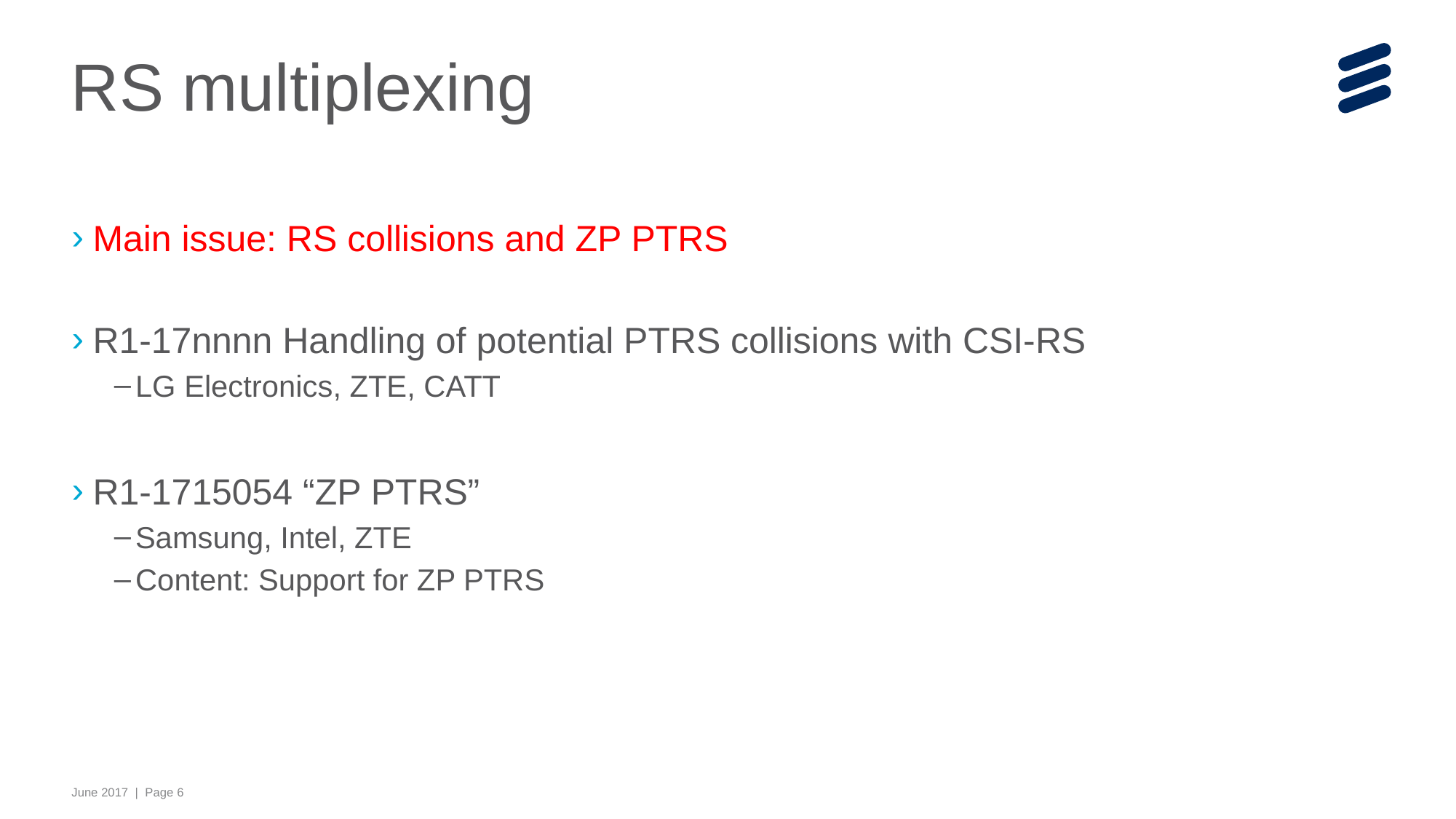

# RS multiplexing
Main issue: RS collisions and ZP PTRS

R1-17nnnn Handling of potential PTRS collisions with CSI-RS
LG Electronics, ZTE, CATT

R1-1715054 “ZP PTRS”
Samsung, Intel, ZTE
Content: Support for ZP PTRS